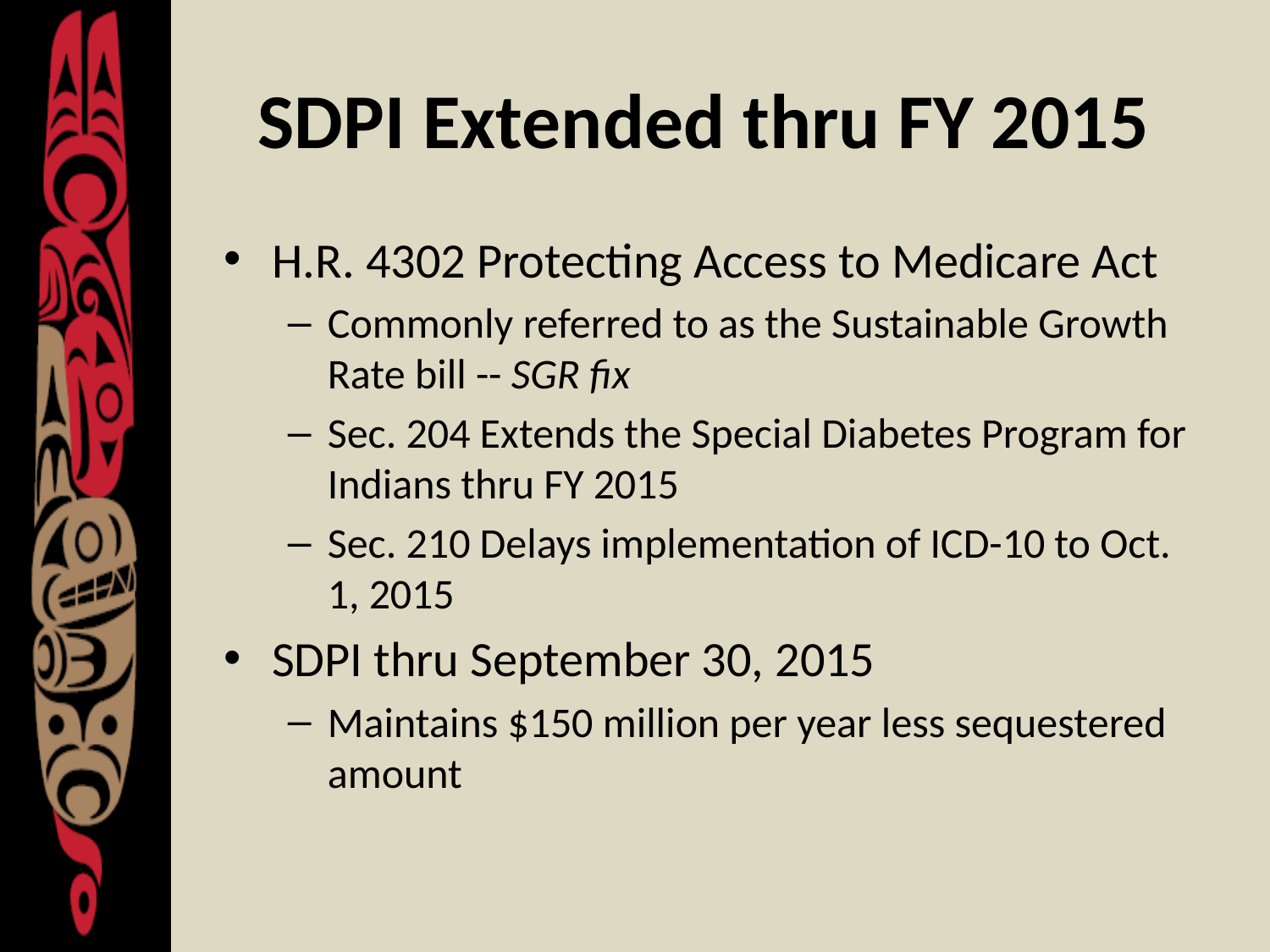

# SDPI Extended thru FY 2015
H.R. 4302 Protecting Access to Medicare Act
Commonly referred to as the Sustainable Growth Rate bill -- SGR fix
Sec. 204 Extends the Special Diabetes Program for Indians thru FY 2015
Sec. 210 Delays implementation of ICD-10 to Oct. 1, 2015
SDPI thru September 30, 2015
Maintains $150 million per year less sequestered amount